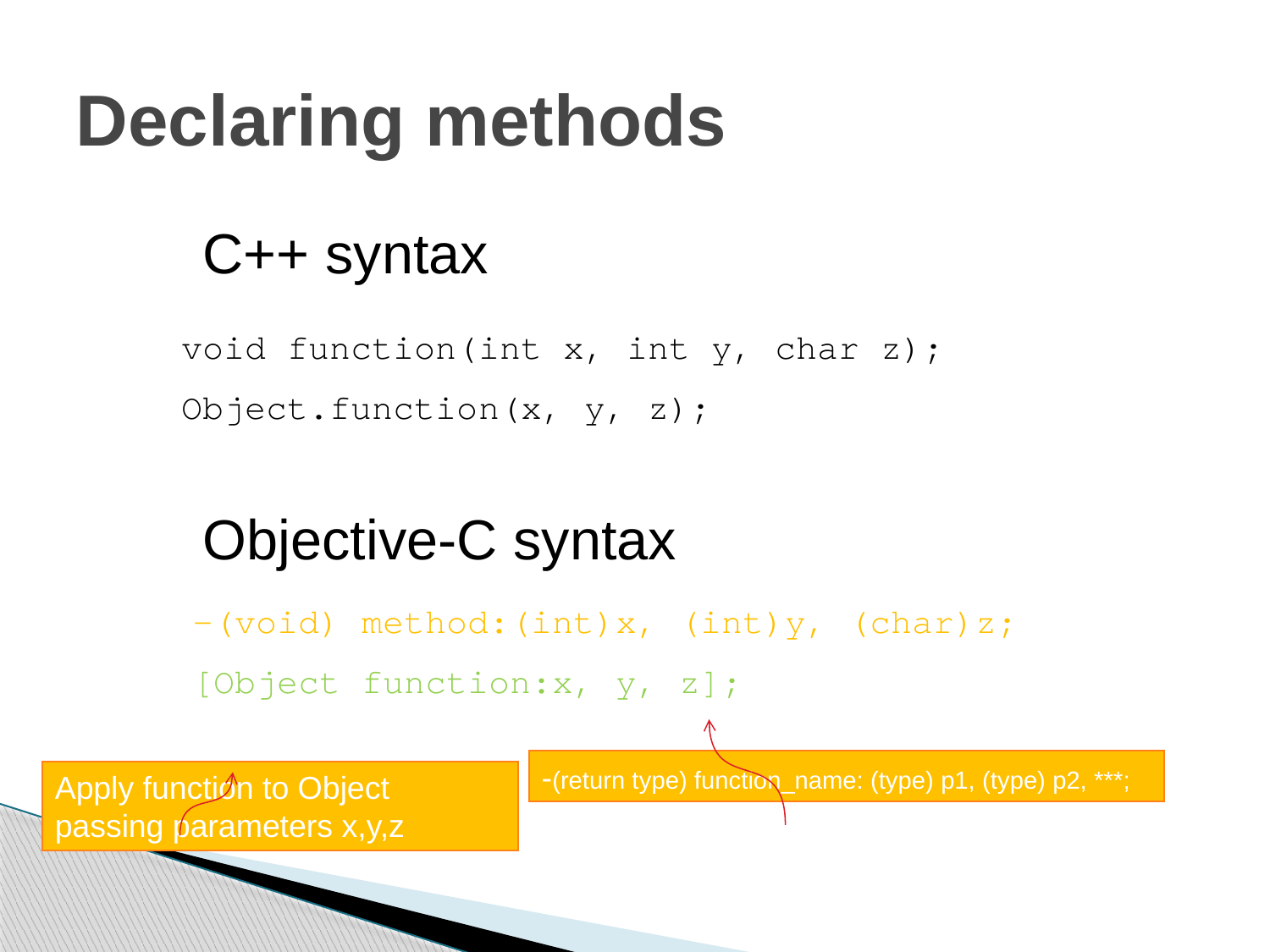

# Declaring methods
C++ syntax
void function(int x, int y, char z);
Object.function(x, y, z);
Objective-C syntax
-(void) method:(int)x, (int)y, (char)z;
[Object function:x, y, z];
-(return type) function_name: (type) p1, (type) p2, ***;
Apply function to Object
passing parameters x,y,z